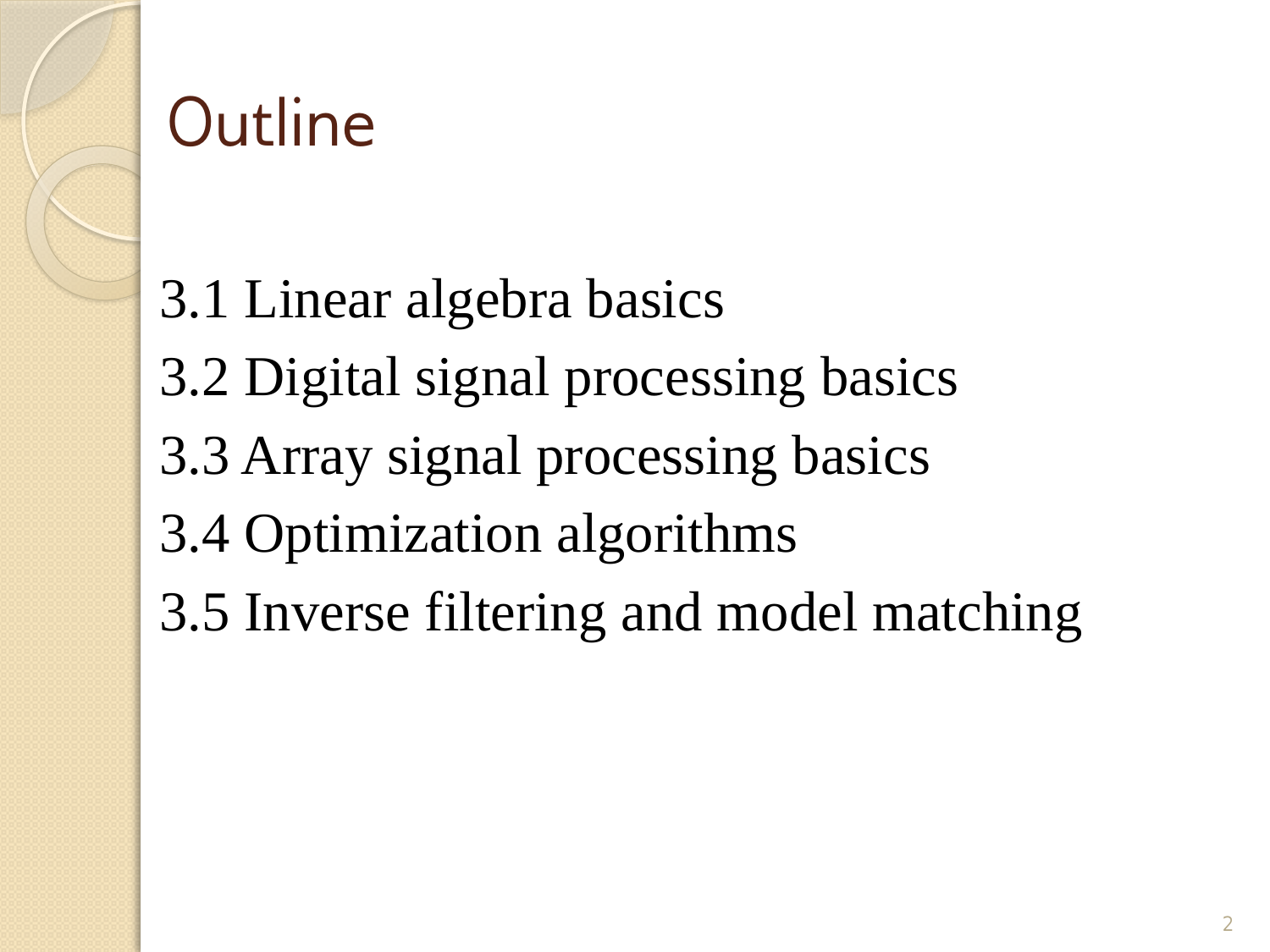

# Outline
3.1 Linear algebra basics
3.2 Digital signal processing basics
3.3 Array signal processing basics
3.4 Optimization algorithms
3.5 Inverse filtering and model matching
2